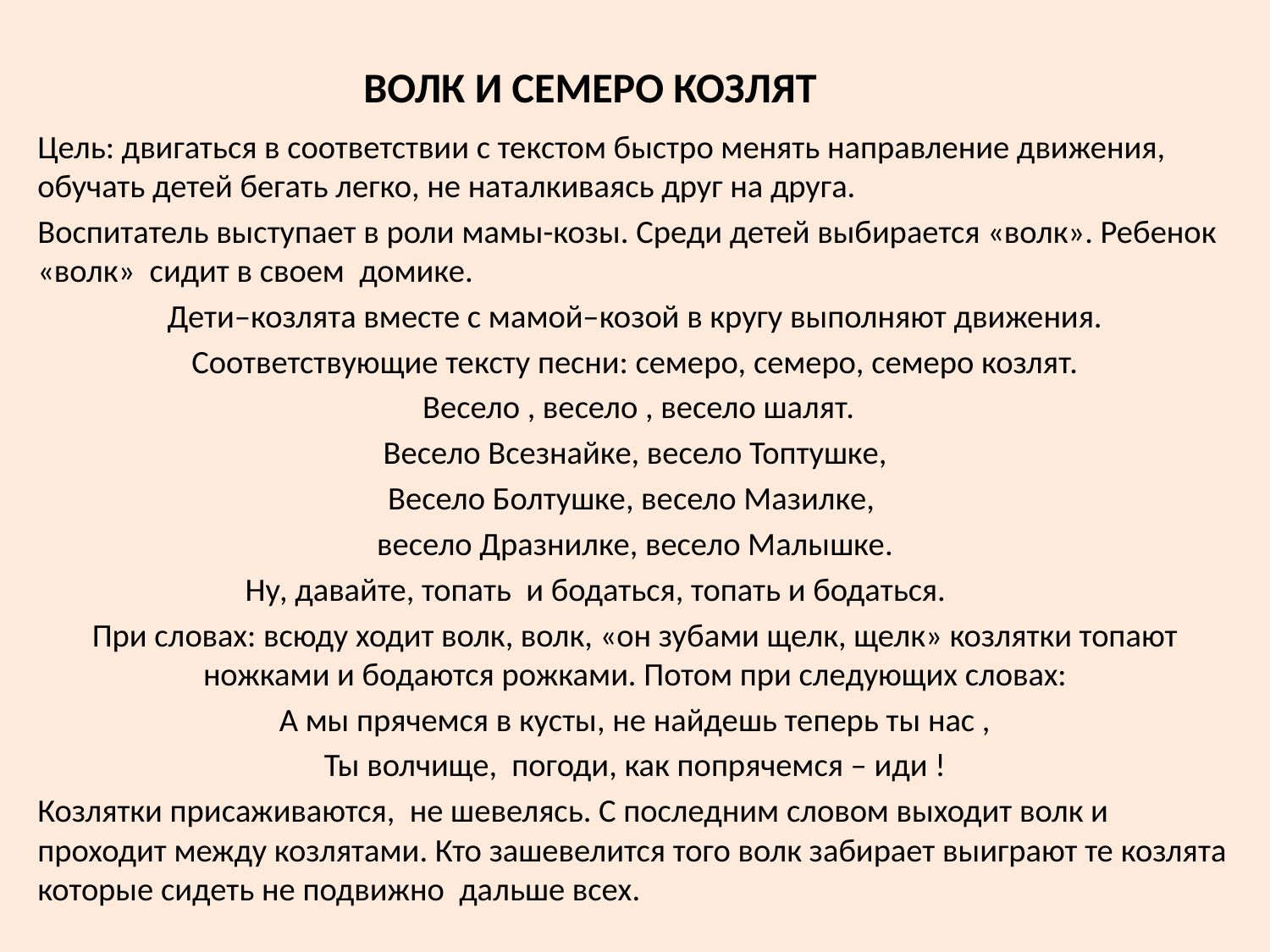

# волк и семеро козлят
Цель: двигаться в соответствии с текстом быстро менять направление движения, обучать детей бегать легко, не наталкиваясь друг на друга.
Воспитатель выступает в роли мамы-козы. Среди детей выбирается «волк». Ребенок «волк»  сидит в своем  домике.
Дети–козлята вместе с мамой–козой в кругу выполняют движения.
Соответствующие тексту песни: семеро, семеро, семеро козлят.
 Весело , весело , весело шалят.
Весело Всезнайке, весело Топтушке,
Весело Болтушке, весело Мазилке,
весело Дразнилке, весело Малышке.
                            Ну, давайте, топать  и бодаться, топать и бодаться.
При словах: всюду ходит волк, волк, «он зубами щелк, щелк» козлятки топают ножками и бодаются рожками. Потом при следующих словах:
А мы прячемся в кусты, не найдешь теперь ты нас ,
Ты волчище,  погоди, как попрячемся – иди !
Козлятки присаживаются,  не шевелясь. С последним словом выходит волк и проходит между козлятами. Кто зашевелится того волк забирает выиграют те козлята которые сидеть не подвижно  дальше всех.